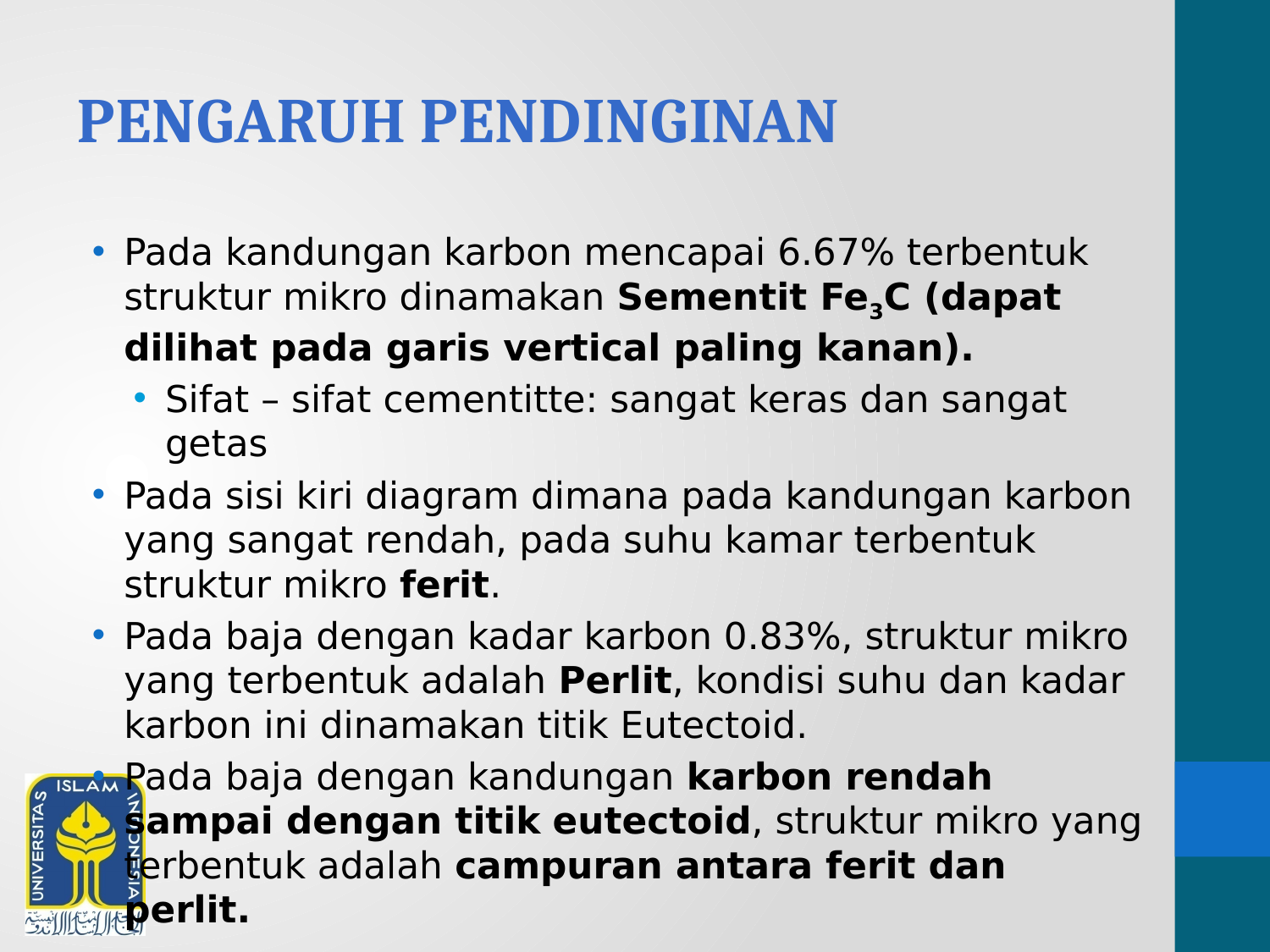

# Pengaruh pendinginan
Pada kandungan karbon mencapai 6.67% terbentuk struktur mikro dinamakan Sementit Fe3C (dapat dilihat pada garis vertical paling kanan).
Sifat – sifat cementitte: sangat keras dan sangat getas
Pada sisi kiri diagram dimana pada kandungan karbon yang sangat rendah, pada suhu kamar terbentuk struktur mikro ferit.
Pada baja dengan kadar karbon 0.83%, struktur mikro yang terbentuk adalah Perlit, kondisi suhu dan kadar karbon ini dinamakan titik Eutectoid.
Pada baja dengan kandungan karbon rendah sampai dengan titik eutectoid, struktur mikro yang terbentuk adalah campuran antara ferit dan perlit.